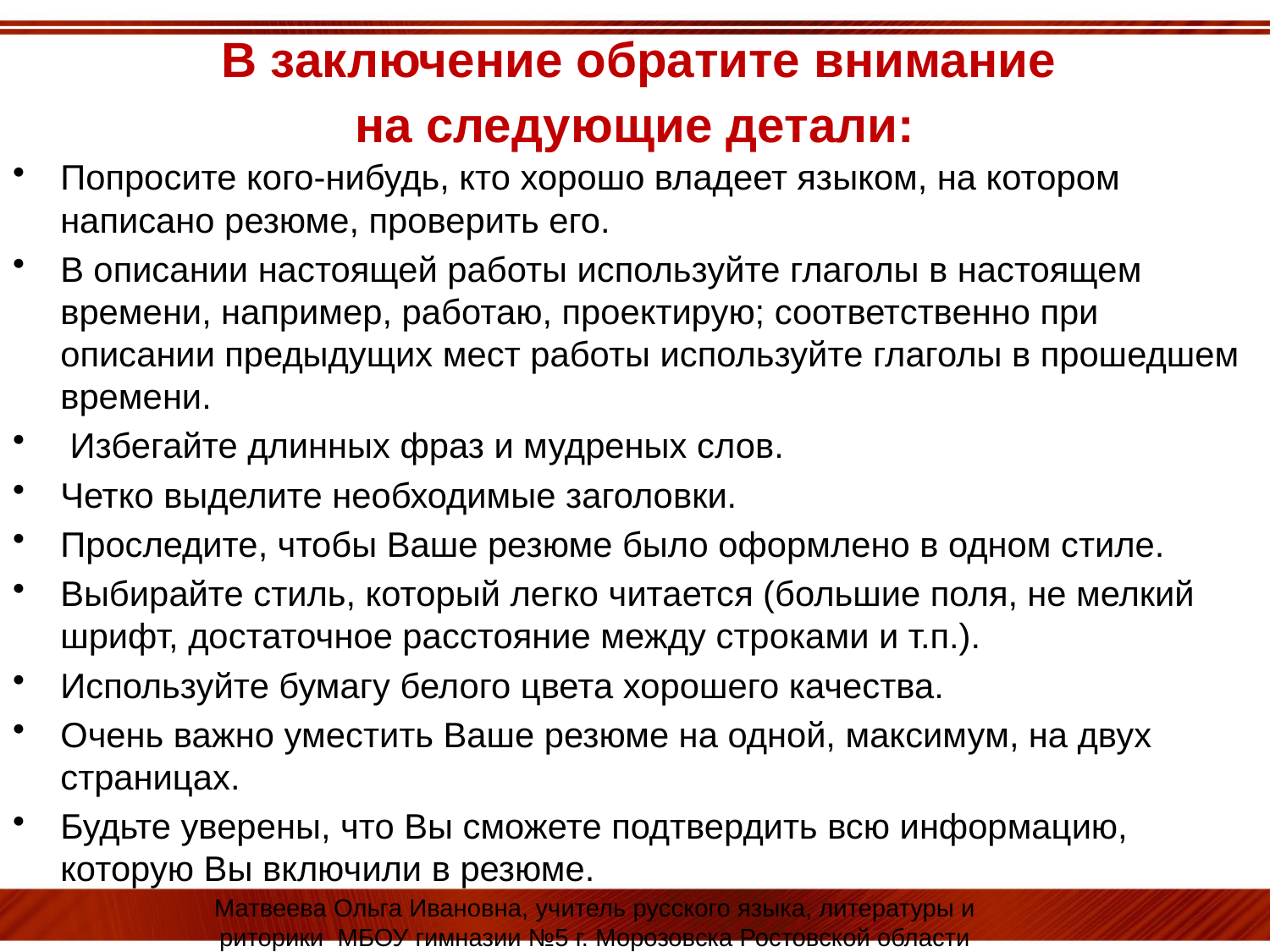

# В заключение обратите внимание на следующие детали:
Попросите кого-нибудь, кто хорошо владеет языком, на котором написано резюме, проверить его.
В описании настоящей работы используйте глаголы в настоящем времени, например, работаю, проектирую; соответственно при описании предыдущих мест работы используйте глаголы в прошедшем времени.
 Избегайте длинных фраз и мудреных слов.
Четко выделите необходимые заголовки.
Проследите, чтобы Ваше резюме было оформлено в одном стиле.
Выбирайте стиль, который легко читается (большие поля, не мелкий шрифт, достаточное расстояние между строками и т.п.).
Используйте бумагу белого цвета хорошего качества.
Очень важно уместить Ваше резюме на одной, максимум, на двух страницах.
Будьте уверены, что Вы сможете подтвердить всю информацию, которую Вы включили в резюме.

Матвеева Ольга Ивановна, учитель русского языка, литературы и риторики  МБОУ гимназии №5 г. Морозовска Ростовской области